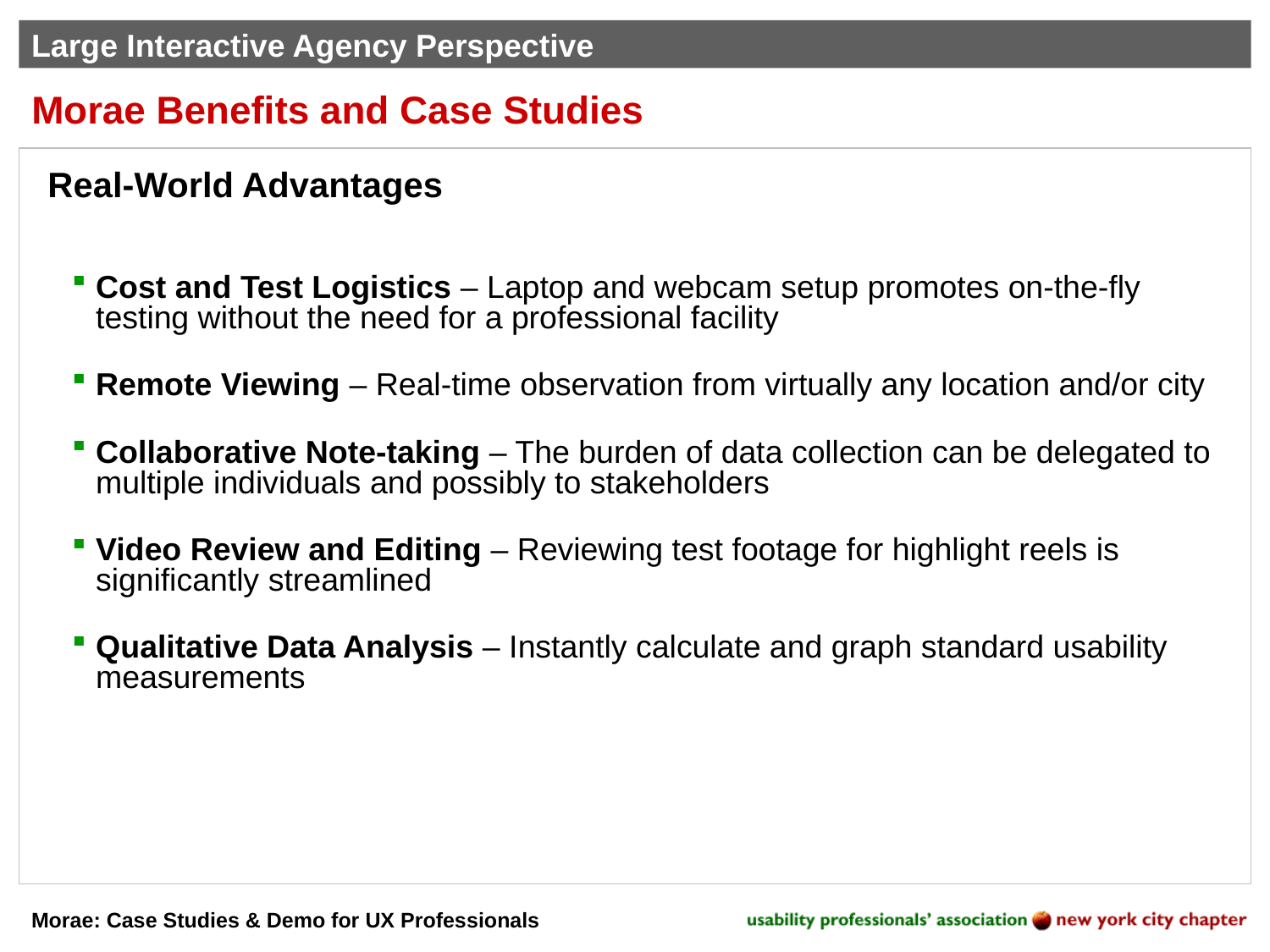

Morae Benefits and Case Studies
Large Interactive Agency Perspective
Real-World Advantages

Cost and Test Logistics – Laptop and webcam setup promotes on-the-fly testing without the need for a professional facility
Remote Viewing – Real-time observation from virtually any location and/or city
Collaborative Note-taking – The burden of data collection can be delegated to multiple individuals and possibly to stakeholders
Video Review and Editing – Reviewing test footage for highlight reels is significantly streamlined
Qualitative Data Analysis – Instantly calculate and graph standard usability measurements